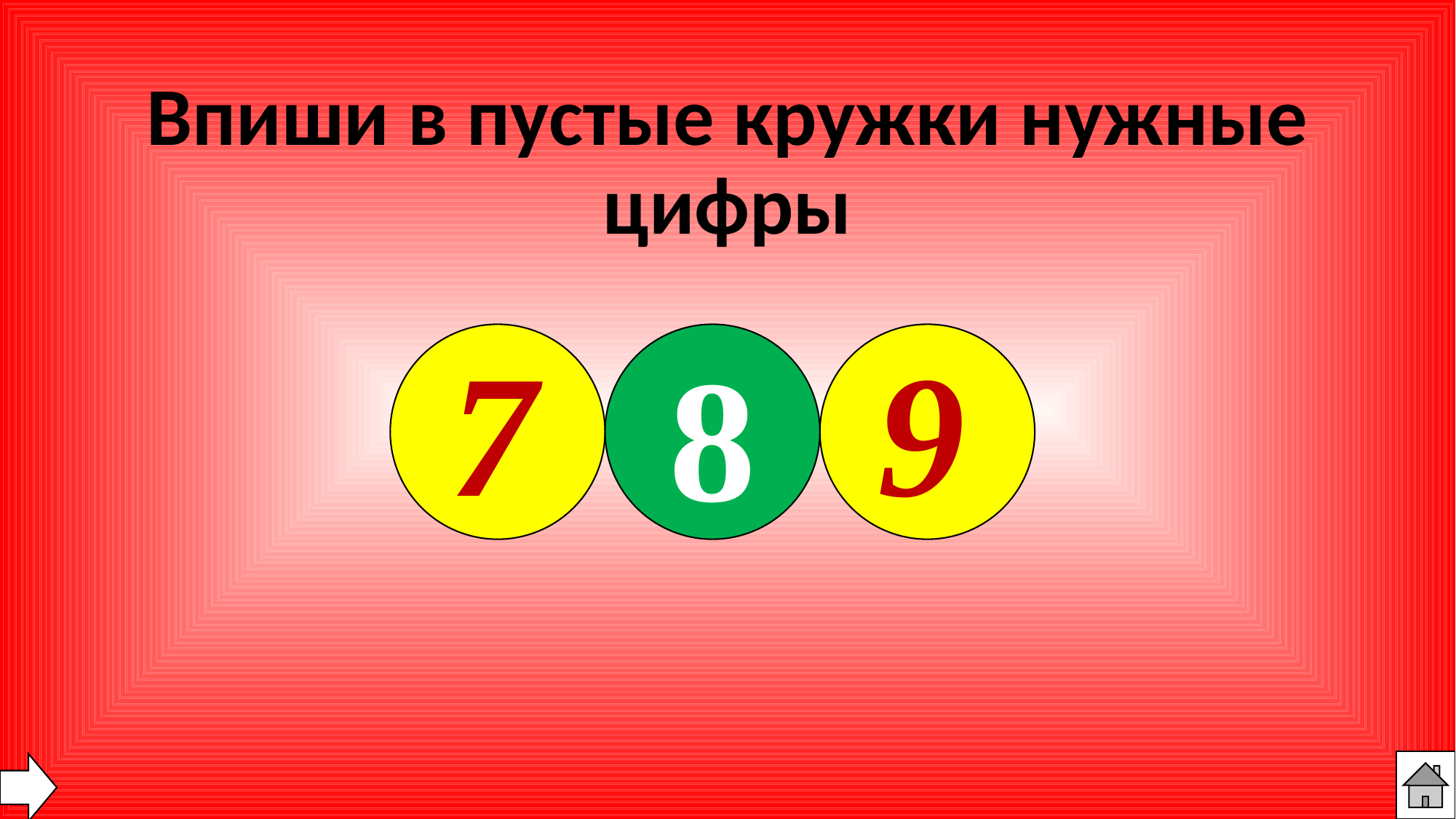

# Впиши в пустые кружки нужные цифры
7
9

8